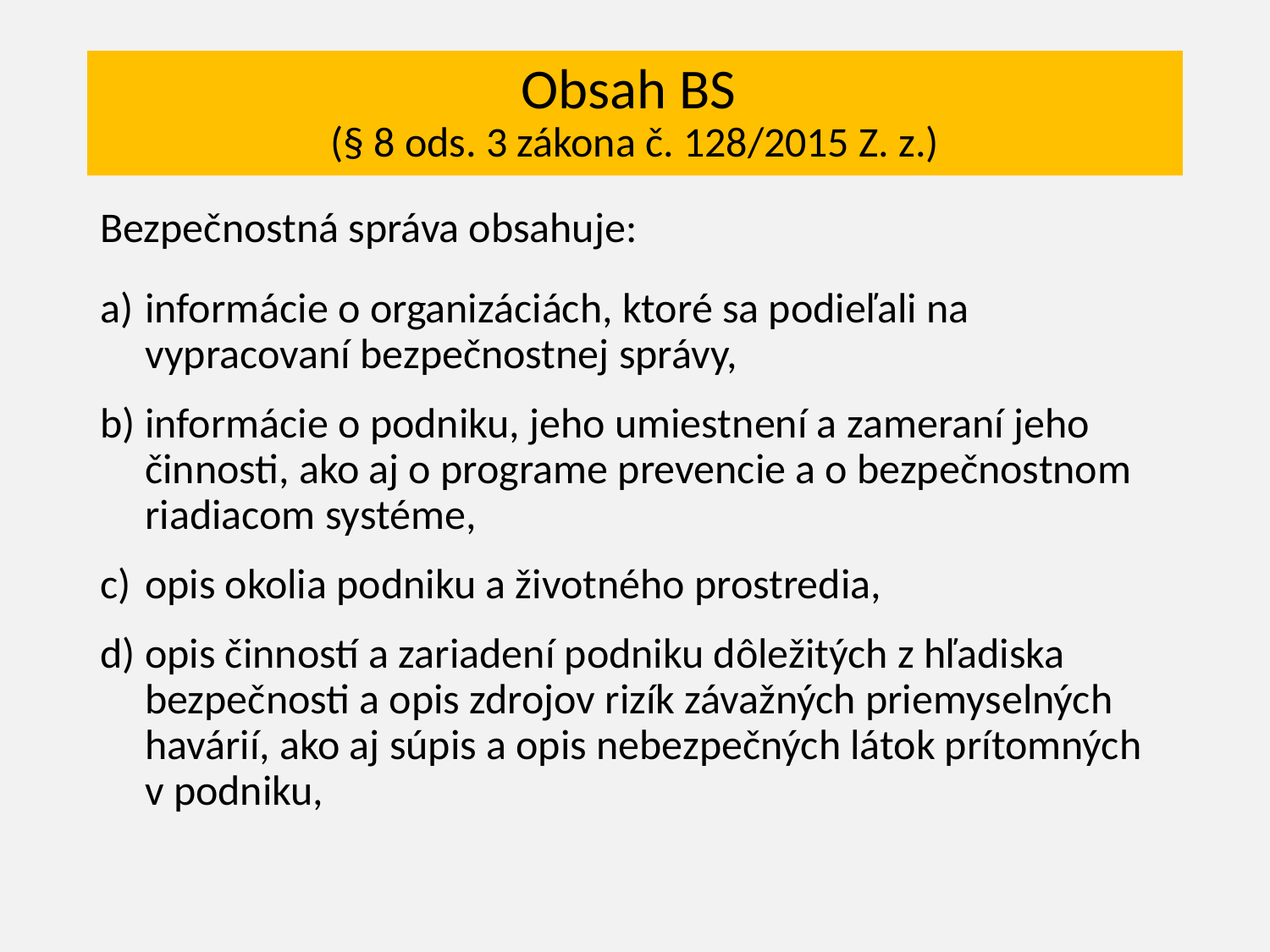

# Obsah BS (§ 8 ods. 3 zákona č. 128/2015 Z. z.)
Bezpečnostná správa obsahuje:
informácie o organizáciách, ktoré sa podieľali na vypracovaní bezpečnostnej správy,
informácie o podniku, jeho umiestnení a zameraní jeho činnosti, ako aj o programe prevencie a o bezpečnostnom riadiacom systéme,
opis okolia podniku a životného prostredia,
opis činností a zariadení podniku dôležitých z hľadiska bezpečnosti a opis zdrojov rizík závažných priemyselných havárií, ako aj súpis a opis nebezpečných látok prítomných v podniku,